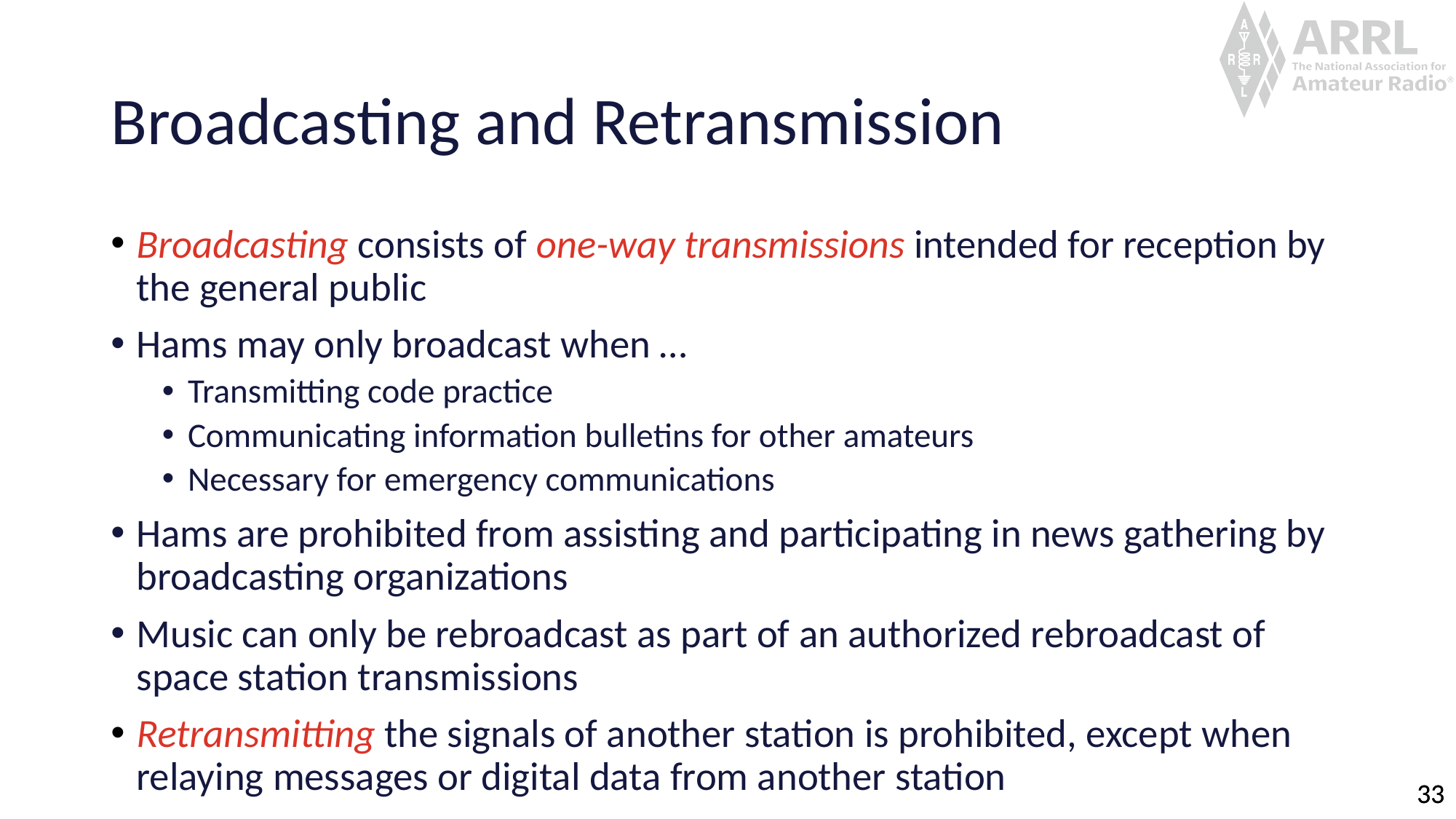

# Broadcasting and Retransmission
Broadcasting consists of one-way transmissions intended for reception by the general public
Hams may only broadcast when …
Transmitting code practice
Communicating information bulletins for other amateurs
Necessary for emergency communications
Hams are prohibited from assisting and participating in news gathering by broadcasting organizations
Music can only be rebroadcast as part of an authorized rebroadcast of space station transmissions
Retransmitting the signals of another station is prohibited, except when relaying messages or digital data from another station